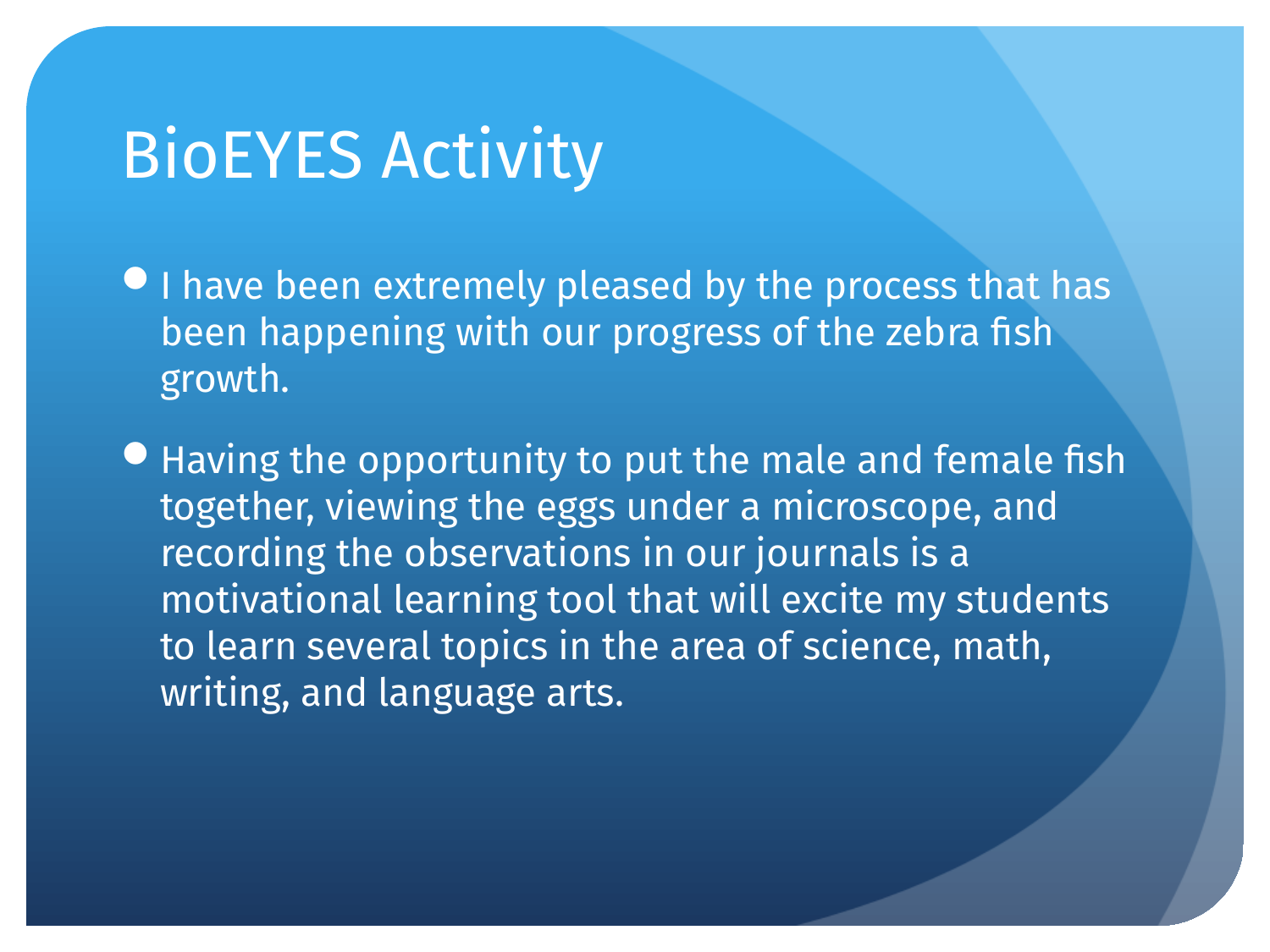

# BioEYES Activity
I have been extremely pleased by the process that has been happening with our progress of the zebra fish growth.
Having the opportunity to put the male and female fish together, viewing the eggs under a microscope, and recording the observations in our journals is a motivational learning tool that will excite my students to learn several topics in the area of science, math, writing, and language arts.